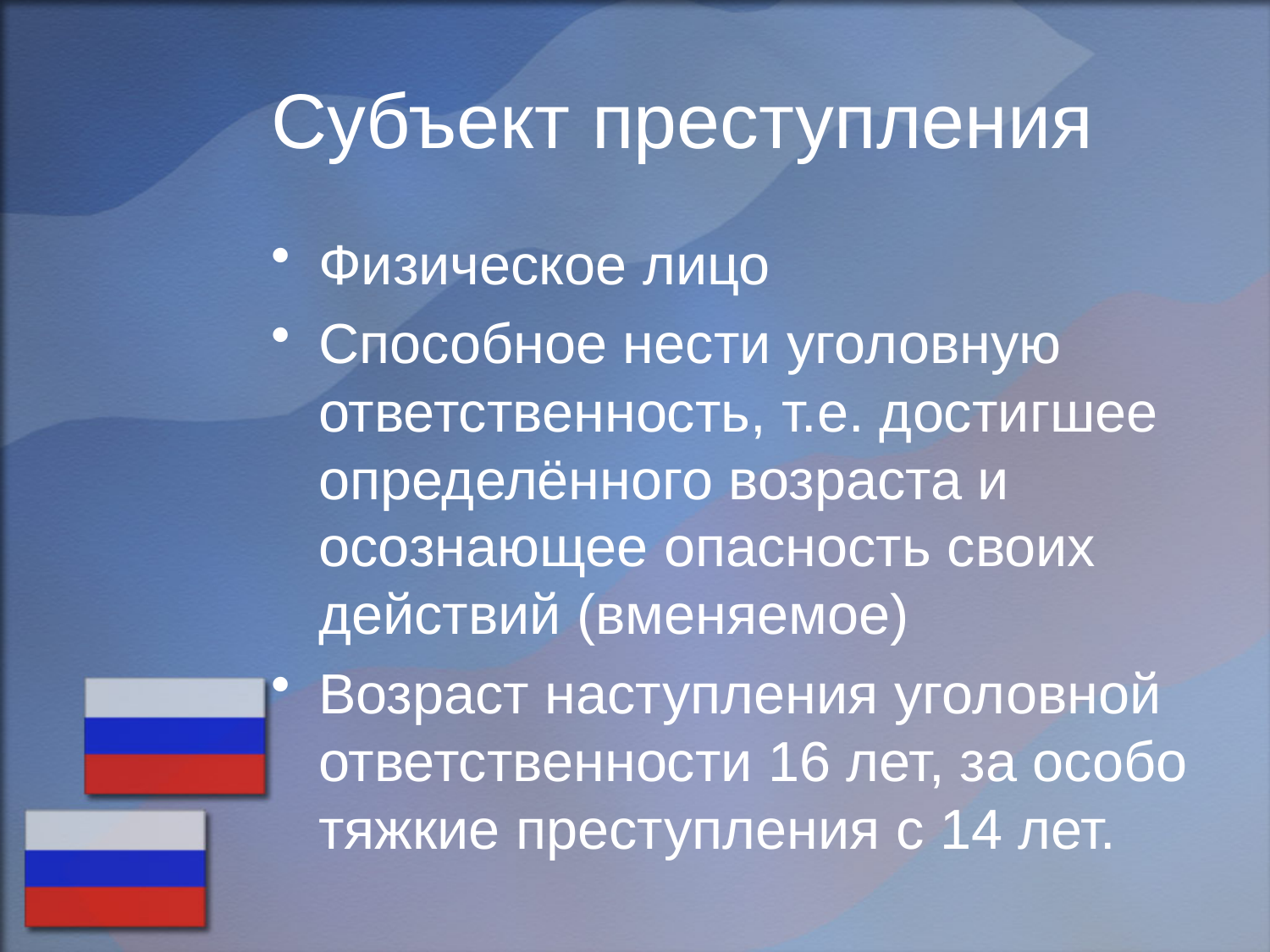

# Субъект преступления
Физическое лицо
Способное нести уголовную ответственность, т.е. достигшее определённого возраста и осознающее опасность своих действий (вменяемое)
Возраст наступления уголовной ответственности 16 лет, за особо тяжкие преступления с 14 лет.